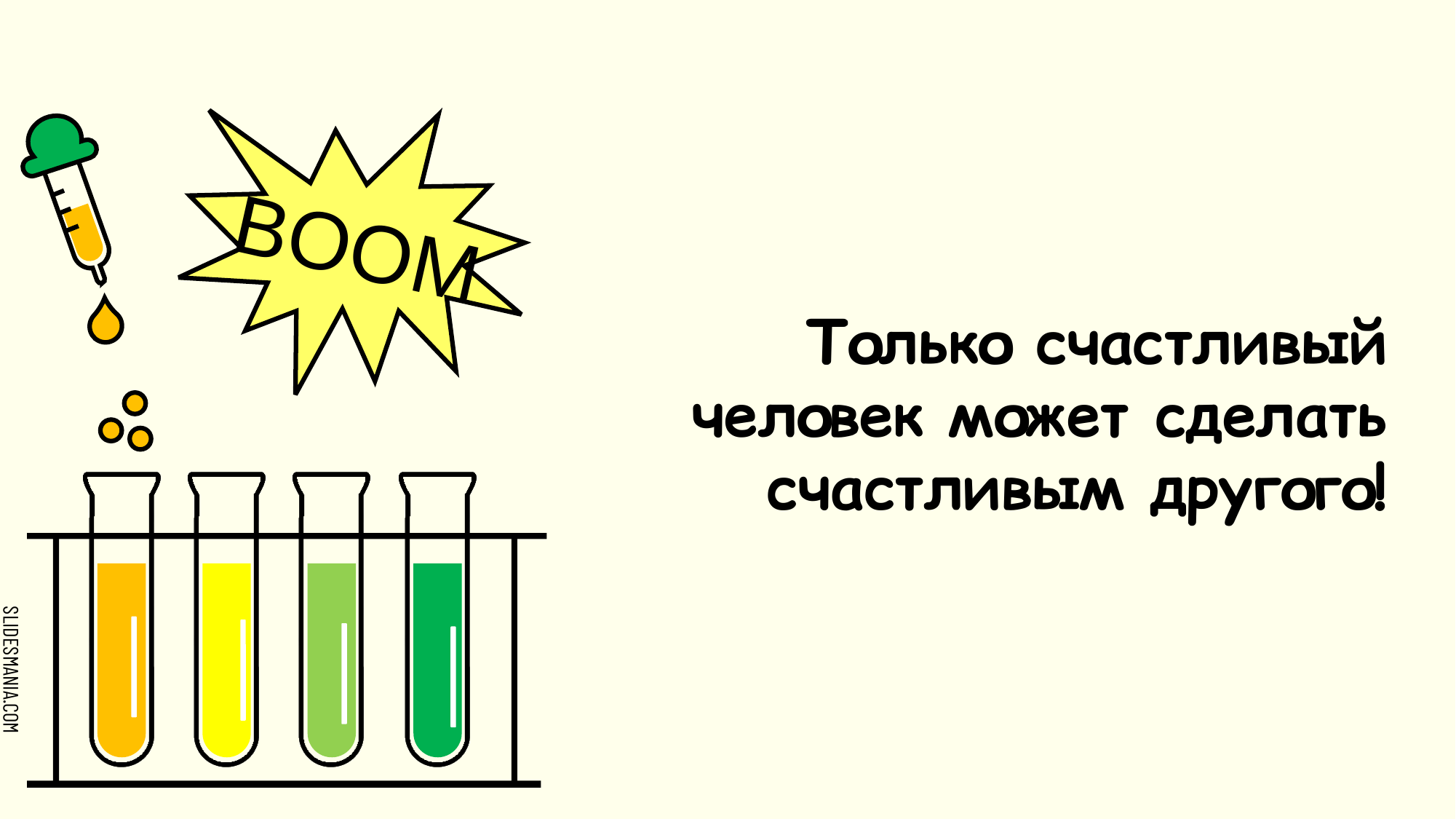

BOOM
Только счастливый человек может сделать счастливым другого!